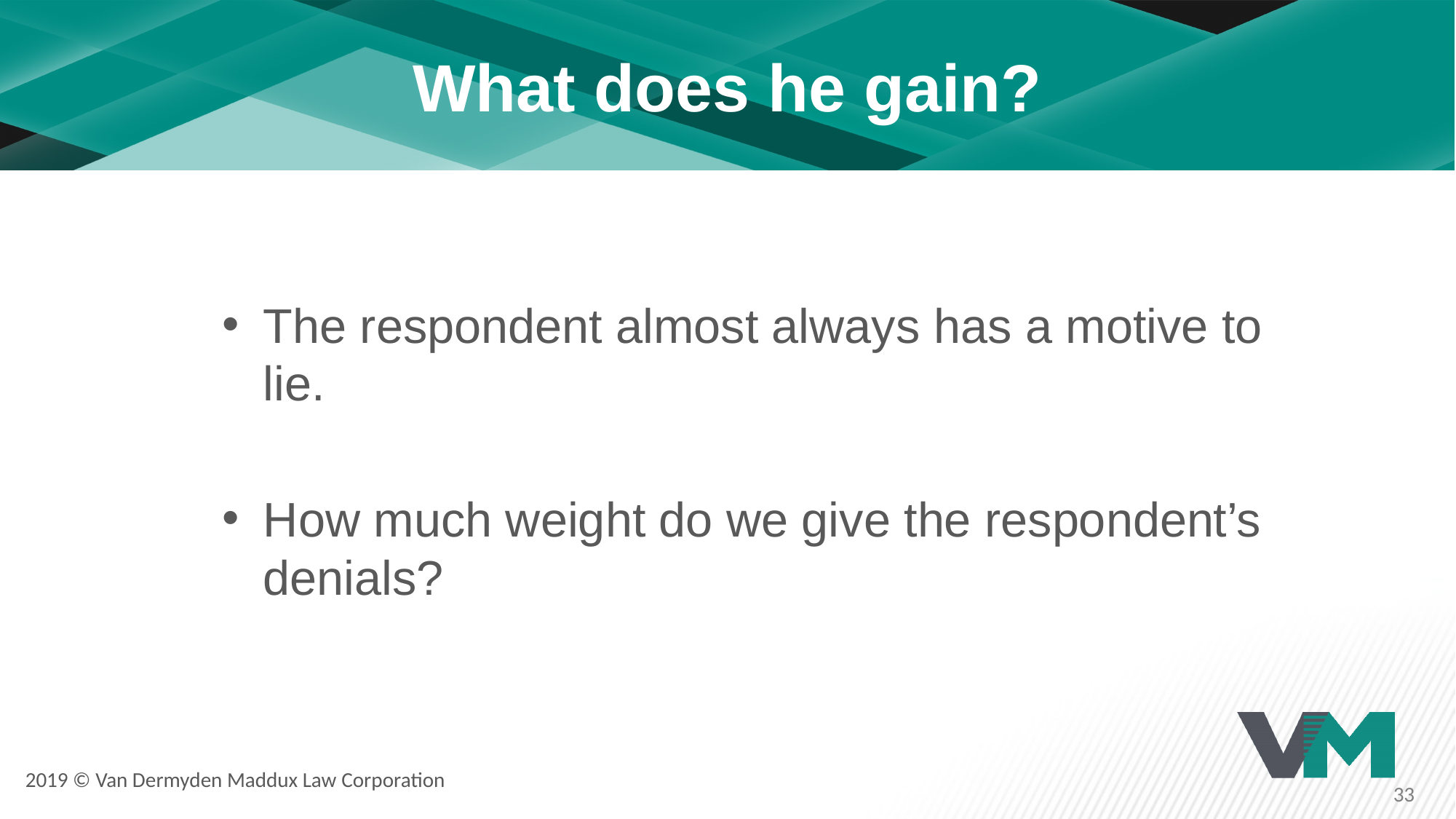

# What does he gain?
The respondent almost always has a motive to lie.

How much weight do we give the respondent’s denials?

2019 © Van Dermyden Maddux Law Corporation
33